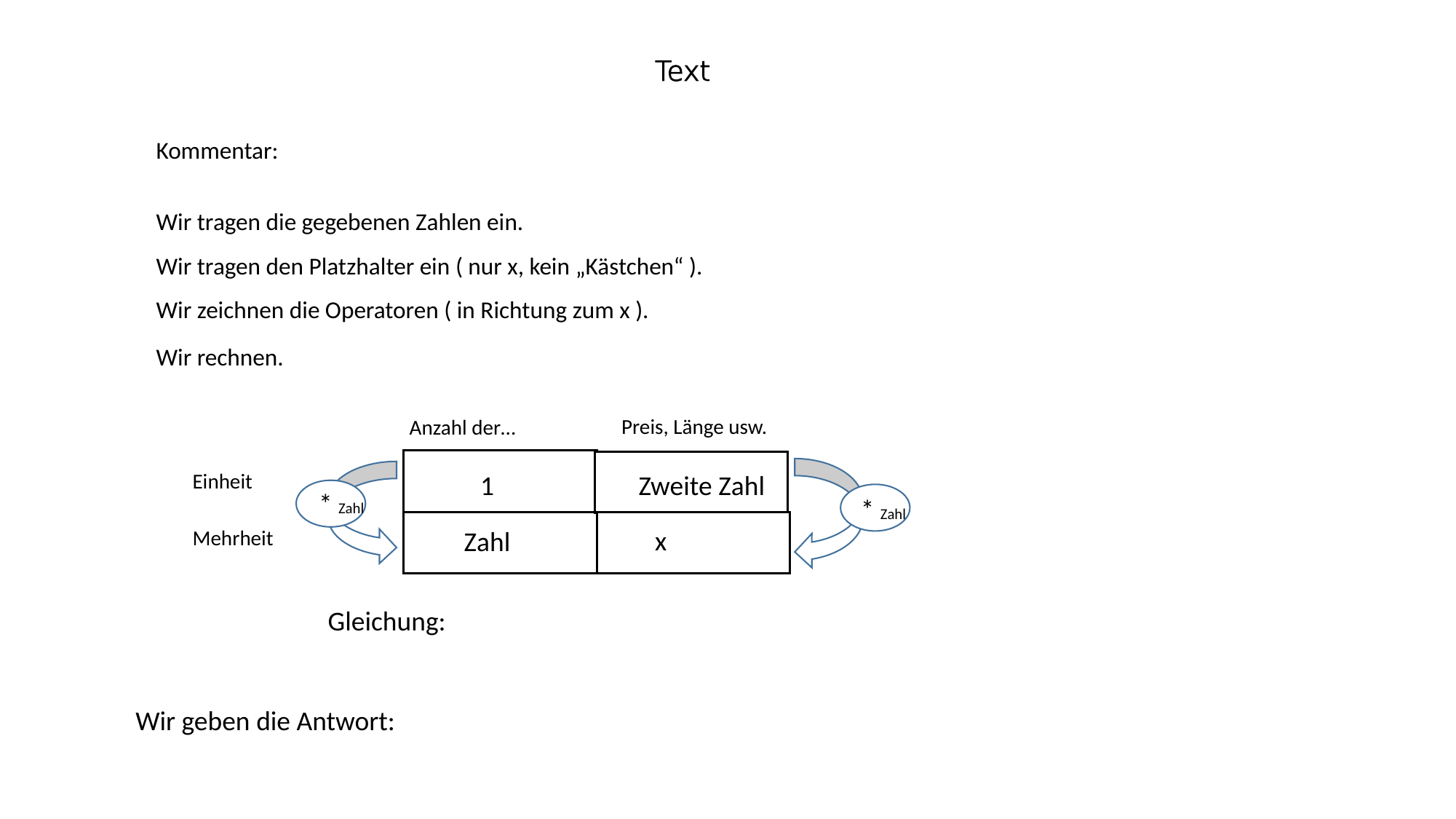

# Text
Kommentar:
Wir tragen die gegebenen Zahlen ein.
Wir tragen den Platzhalter ein ( nur x, kein „Kästchen“ ).

Wir zeichnen die Operatoren ( in Richtung zum x ).
Wir rechnen.
Preis, Länge usw.
Anzahl der…

Einheit
1
  Zweite Zahl

* Zahl

 * Zahl

x
Mehrheit
Zahl
Gleichung:
Wir geben die Antwort: